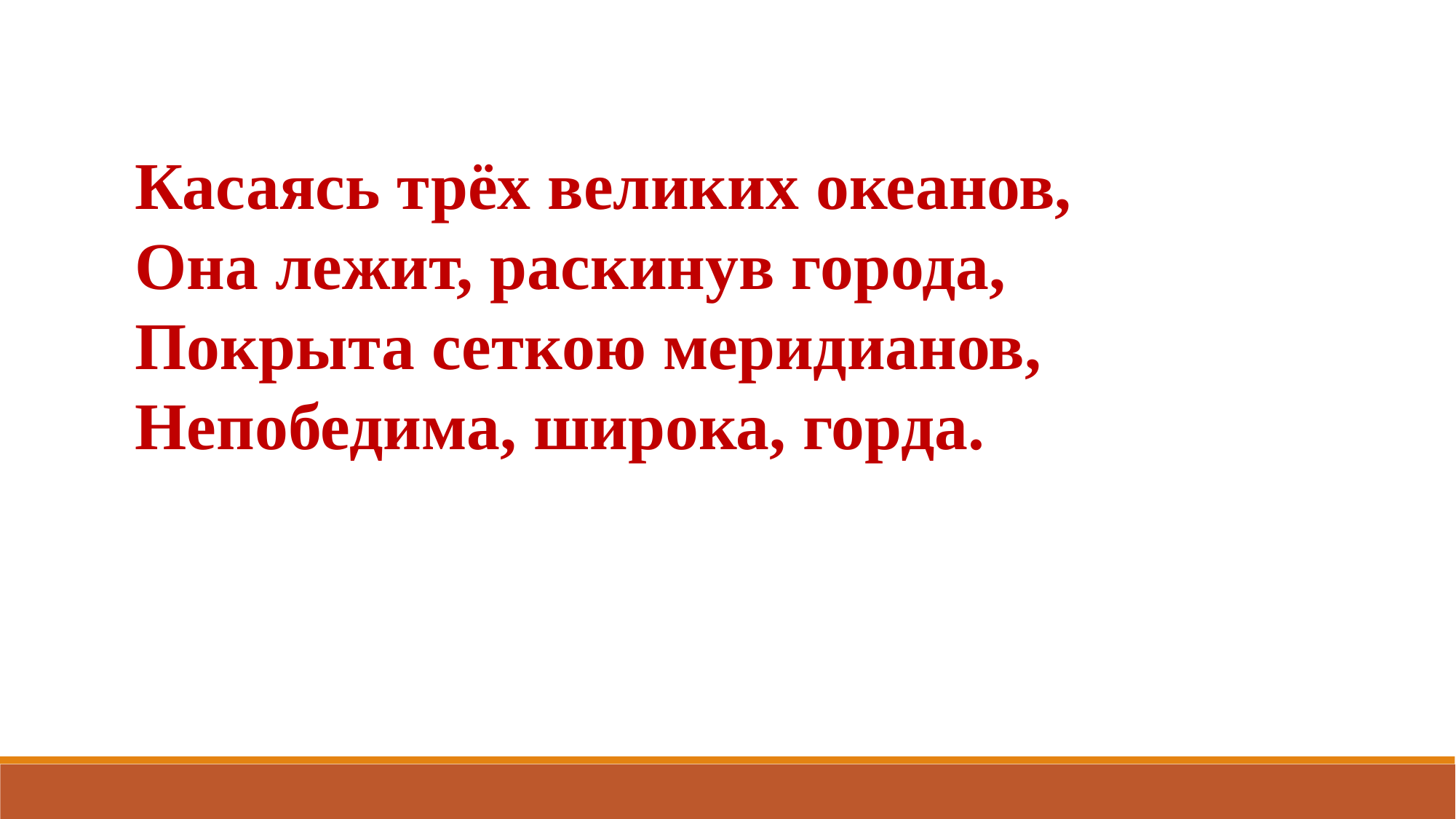

Касаясь трёх великих океанов,
Она лежит, раскинув города,
Покрыта сеткою меридианов,
Непобедима, широка, горда.